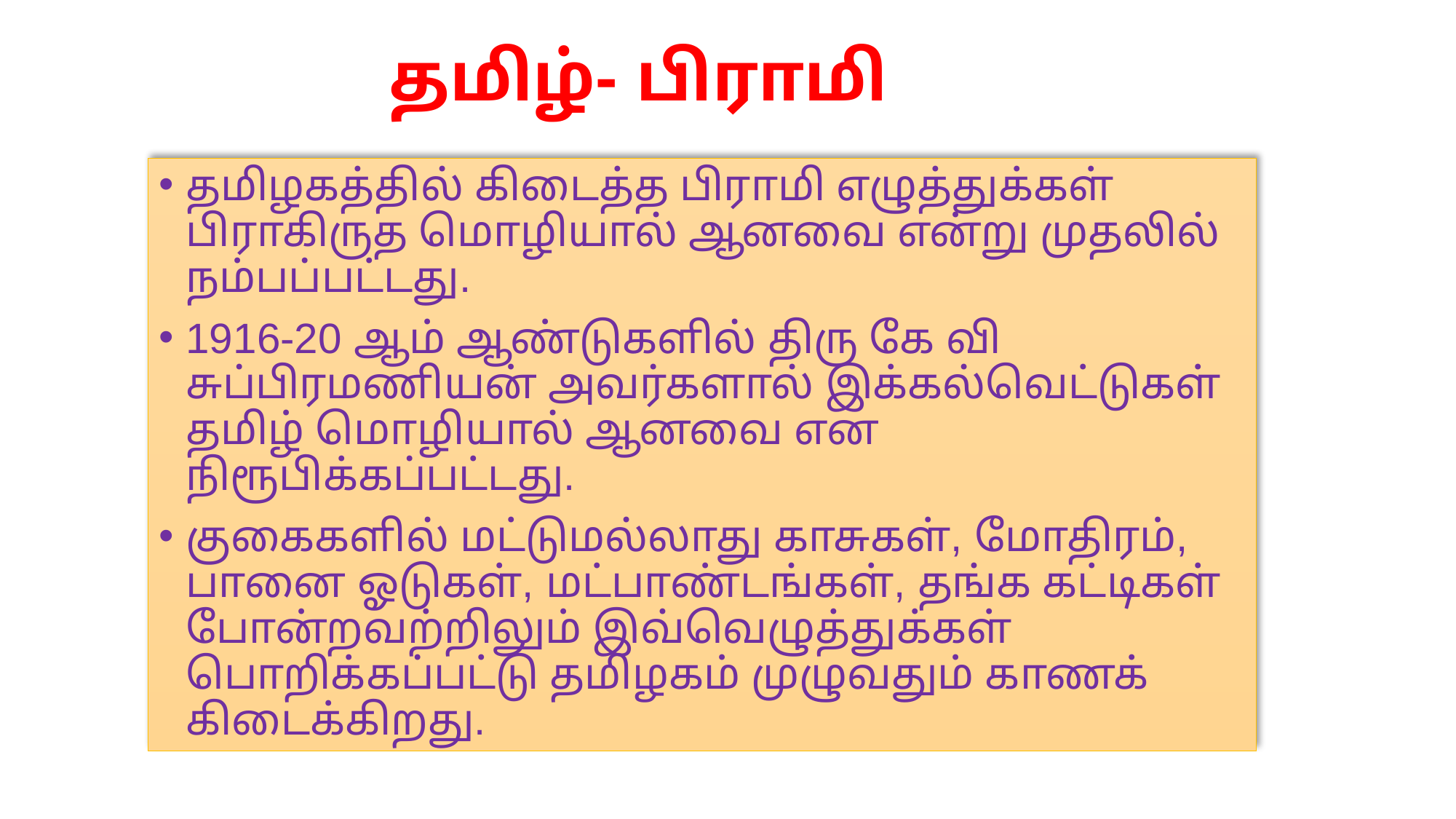

# தமிழ்- பிராமி
தமிழகத்தில் கிடைத்த பிராமி எழுத்துக்கள் பிராகிருத மொழியால் ஆனவை என்று முதலில் நம்பப்பட்டது.
1916-20 ஆம் ஆண்டுகளில் திரு கே வி சுப்பிரமணியன் அவர்களால் இக்கல்வெட்டுகள் தமிழ் மொழியால் ஆனவை என நிரூபிக்கப்பட்டது.
குகைகளில் மட்டுமல்லாது காசுகள், மோதிரம், பானை ஓடுகள், மட்பாண்டங்கள், தங்க கட்டிகள் போன்றவற்றிலும் இவ்வெழுத்துக்கள் பொறிக்கப்பட்டு தமிழகம் முழுவதும் காணக் கிடைக்கிறது.